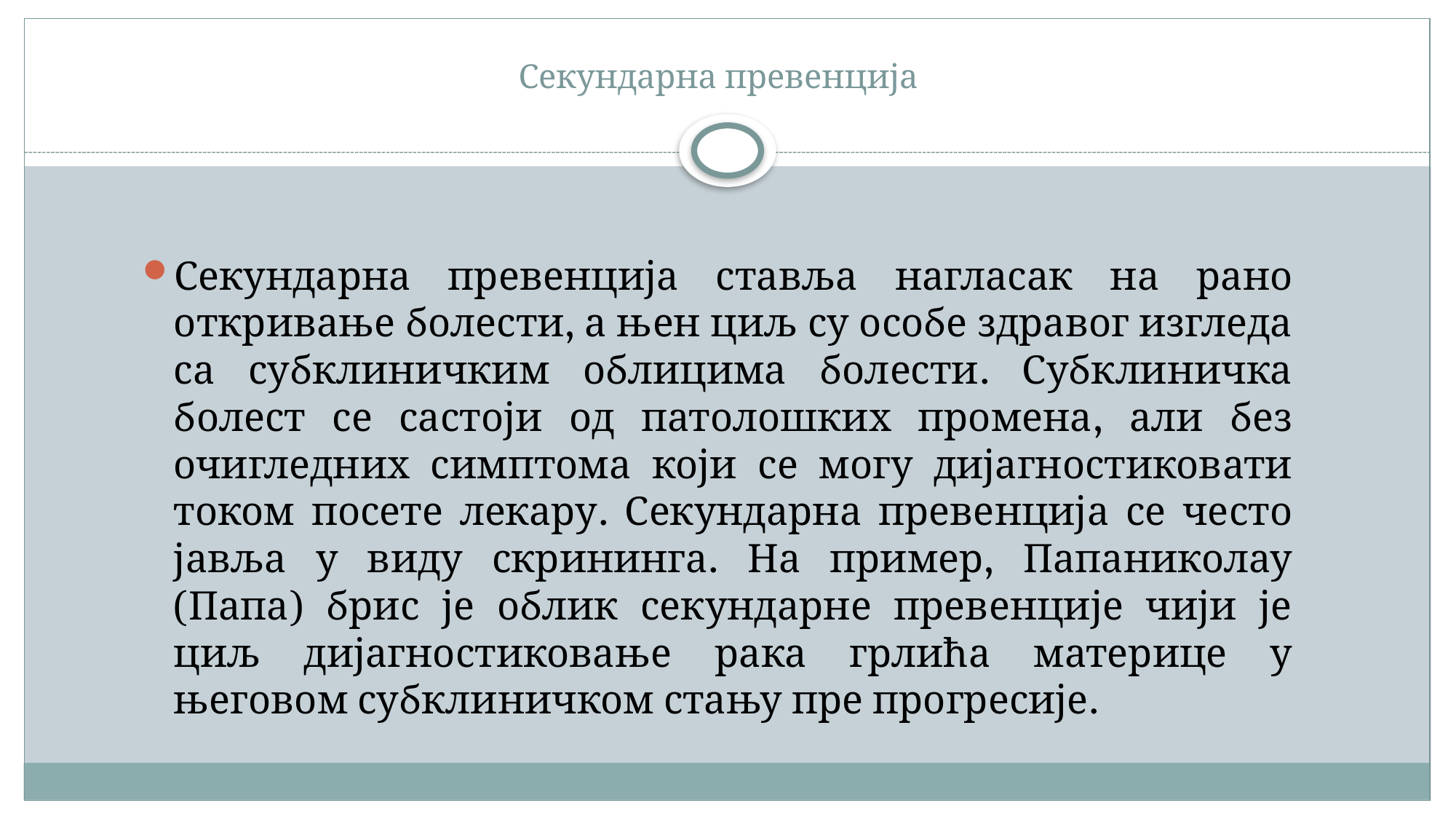

# Секундарна превенција
Секундарна превенција ставља нагласак на рано откривање болести, а њен циљ су особе здравог изгледа са субклиничким облицима болести. Субклиничка болест се састоји од патолошких промена, али без очигледних симптома који се могу дијагностиковати током посете лекару. Секундарна превенција се често јавља у виду скрининга. На пример, Папаниколау (Папа) брис је облик секундарне превенције чији је циљ дијагностиковање рака грлића материце у његовом субклиничком стању пре прогресије.